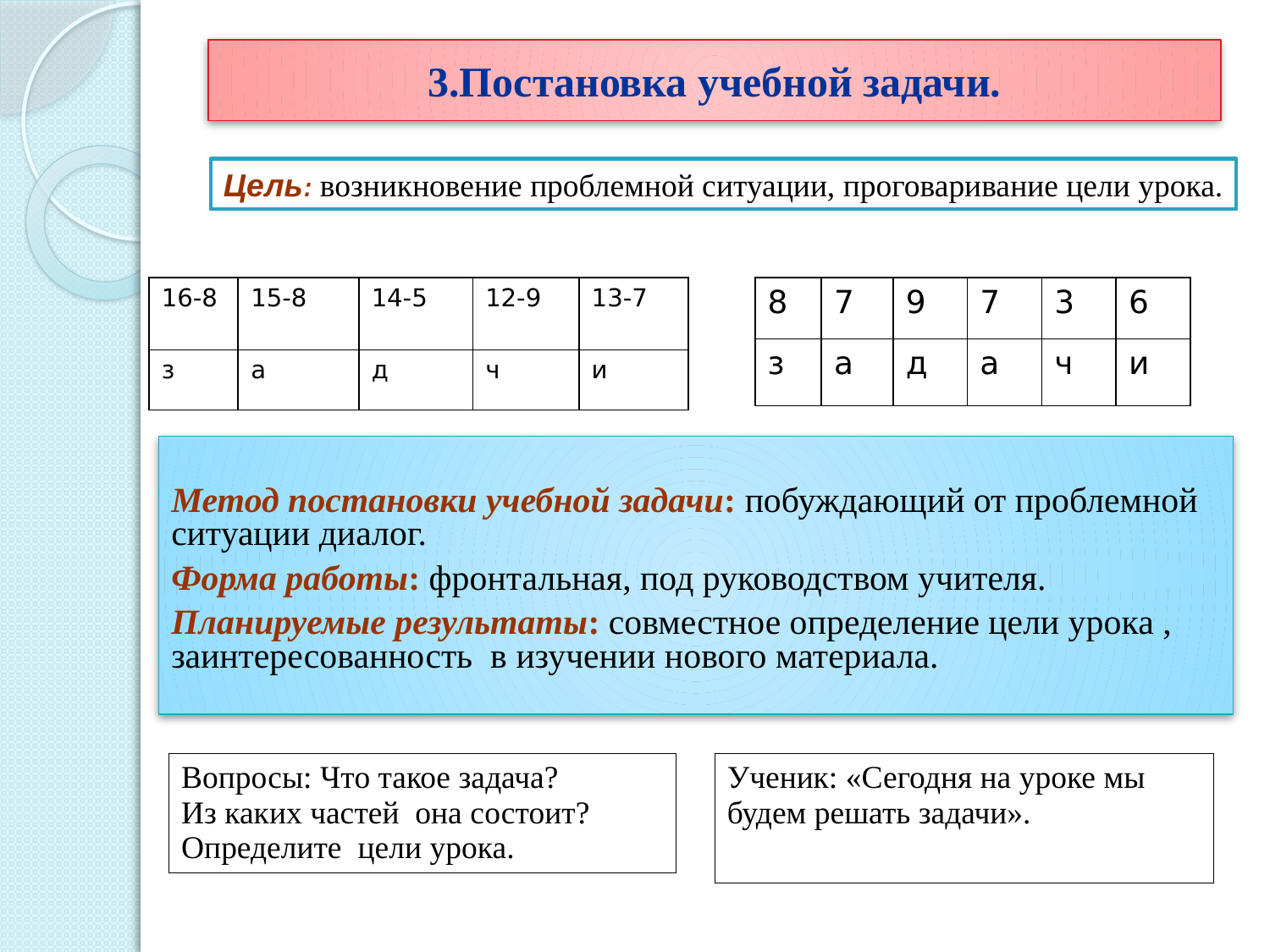

# 3.Постановка учебной задачи.
Цель: возникновение проблемной ситуации, проговаривание цели урока.
| 8 | 7 | 9 | 7 | 3 | 6 |
| --- | --- | --- | --- | --- | --- |
| з | а | д | а | ч | и |
| 16-8 | 15-8 | 14-5 | 12-9 | 13-7 |
| --- | --- | --- | --- | --- |
| з | а | д | ч | и |

Метод постановки учебной задачи: побуждающий от проблемной ситуации диалог.
Форма работы: фронтальная, под руководством учителя.
Планируемые результаты: совместное определение цели урока , заинтересованность  в изучении нового материала.
| Вопросы: Что такое задача? Из каких частей она состоит? Определите цели урока. |
| --- |
| Ученик: «Сегодня на уроке мы будем решать задачи». |
| --- |